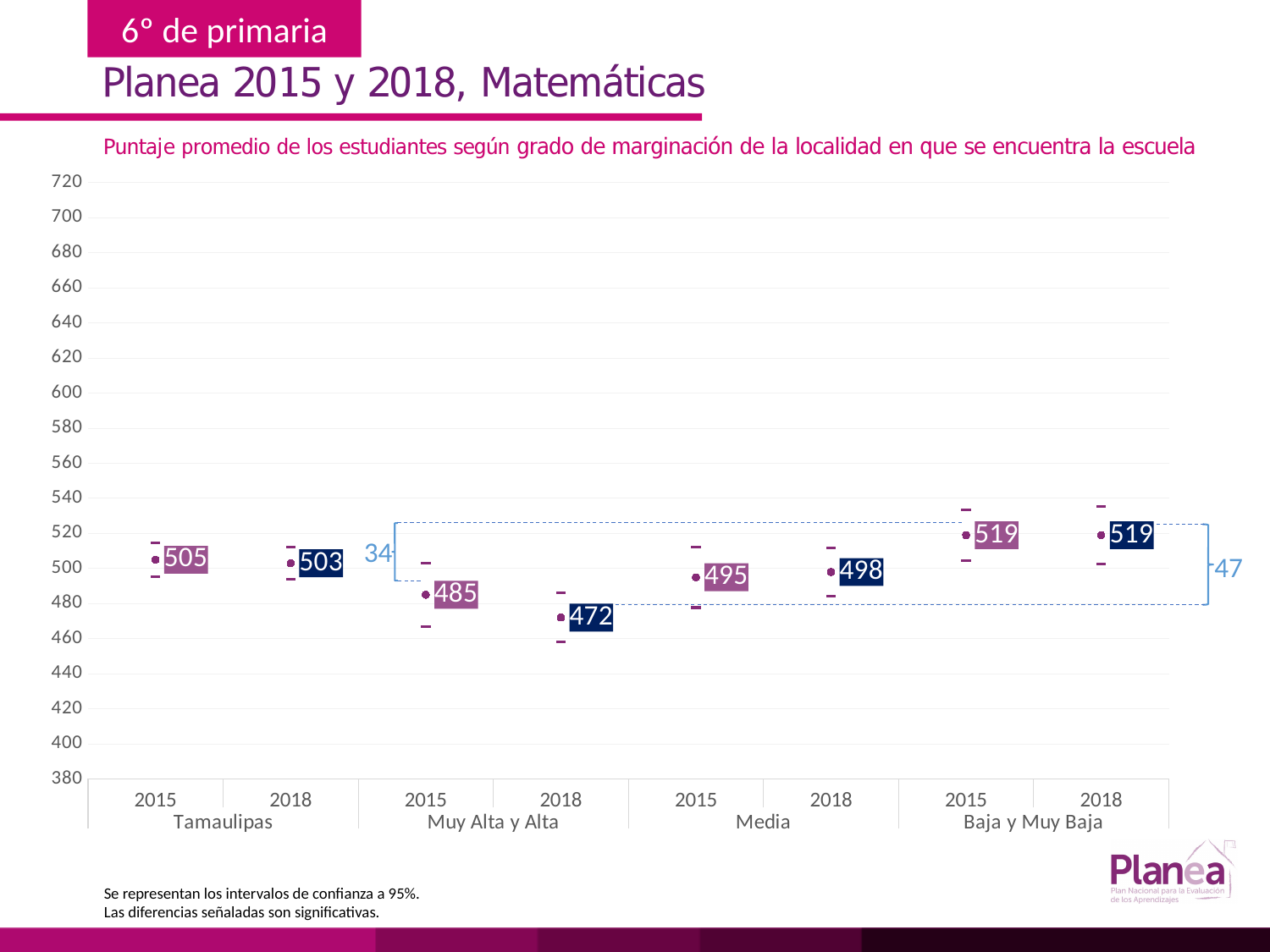

Planea 2015 y 2018, Matemáticas

Puntaje promedio de los estudiantes según grado de marginación de la localidad en que se encuentra la escuela

### Chart

| Category |  |  |  |
|---|---|---|---|
| 2015 | 495.249 | 514.751 | 505.0 |
| 2018 | 493.846 | 512.154 | 503.0 |
| 2015 | 466.891 | 503.109 | 485.0 |
| 2018 | 458.07 | 485.93 | 472.0 |
| 2015 | 477.687 | 512.313 | 495.0 |
| 2018 | 484.269 | 511.731 | 498.0 |
| 2015 | 504.473 | 533.527 | 519.0 |
| 2018 | 502.682 | 535.318 | 519.0 |
34

47
Se representan los intervalos de confianza a 95%.
Las diferencias señaladas son significativas.